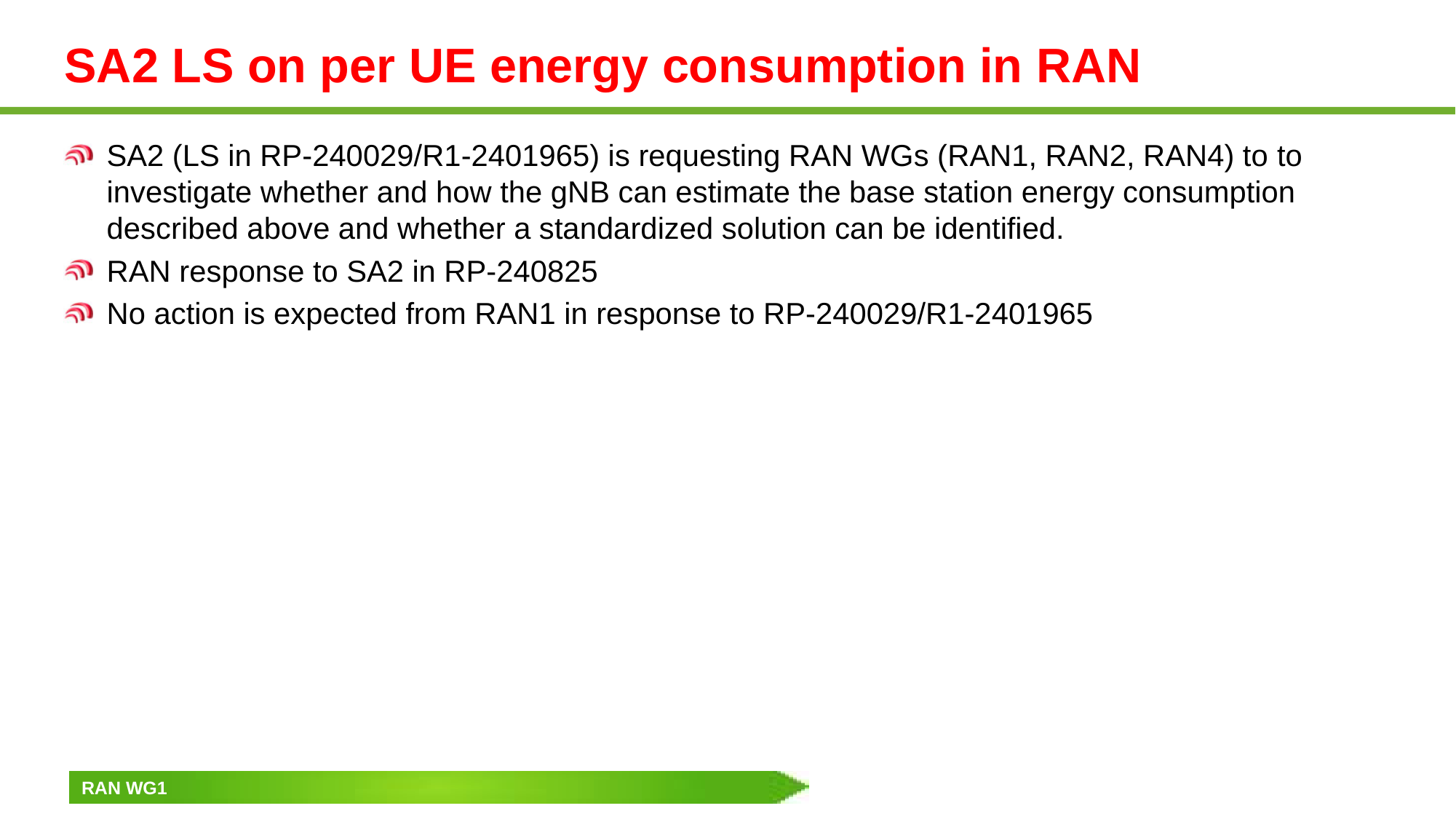

# SA2 LS on per UE energy consumption in RAN
SA2 (LS in RP‑240029/R1-2401965) is requesting RAN WGs (RAN1, RAN2, RAN4) to to investigate whether and how the gNB can estimate the base station energy consumption described above and whether a standardized solution can be identified.
RAN response to SA2 in RP-240825
No action is expected from RAN1 in response to RP‑240029/R1-2401965